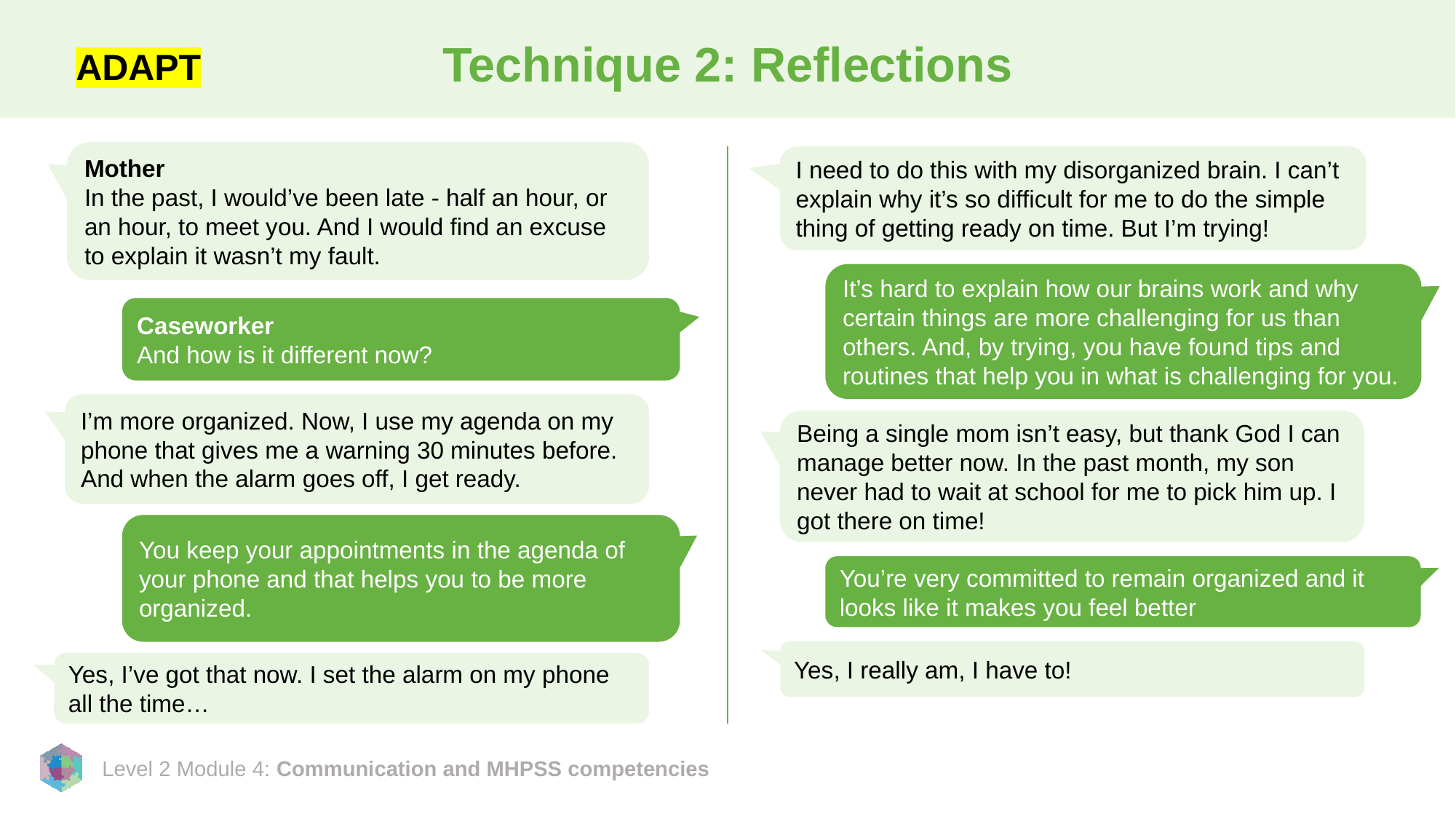

# Technique 2: Reflections
ADAPT
Mother
In the past, I would’ve been late - half an hour, or an hour, to meet you. And I would find an excuse to explain it wasn’t my fault.
I need to do this with my disorganized brain. I can’t explain why it’s so difficult for me to do the simple thing of getting ready on time. But I’m trying!
It’s hard to explain how our brains work and why certain things are more challenging for us than others. And, by trying, you have found tips and routines that help you in what is challenging for you.
Caseworker
And how is it different now?
I’m more organized. Now, I use my agenda on my phone that gives me a warning 30 minutes before. And when the alarm goes off, I get ready.
Being a single mom isn’t easy, but thank God I can manage better now. In the past month, my son never had to wait at school for me to pick him up. I got there on time!
You keep your appointments in the agenda of your phone and that helps you to be more organized.
You’re very committed to remain organized and it looks like it makes you feel better
Yes, I really am, I have to!
Yes, I’ve got that now. I set the alarm on my phone all the time…